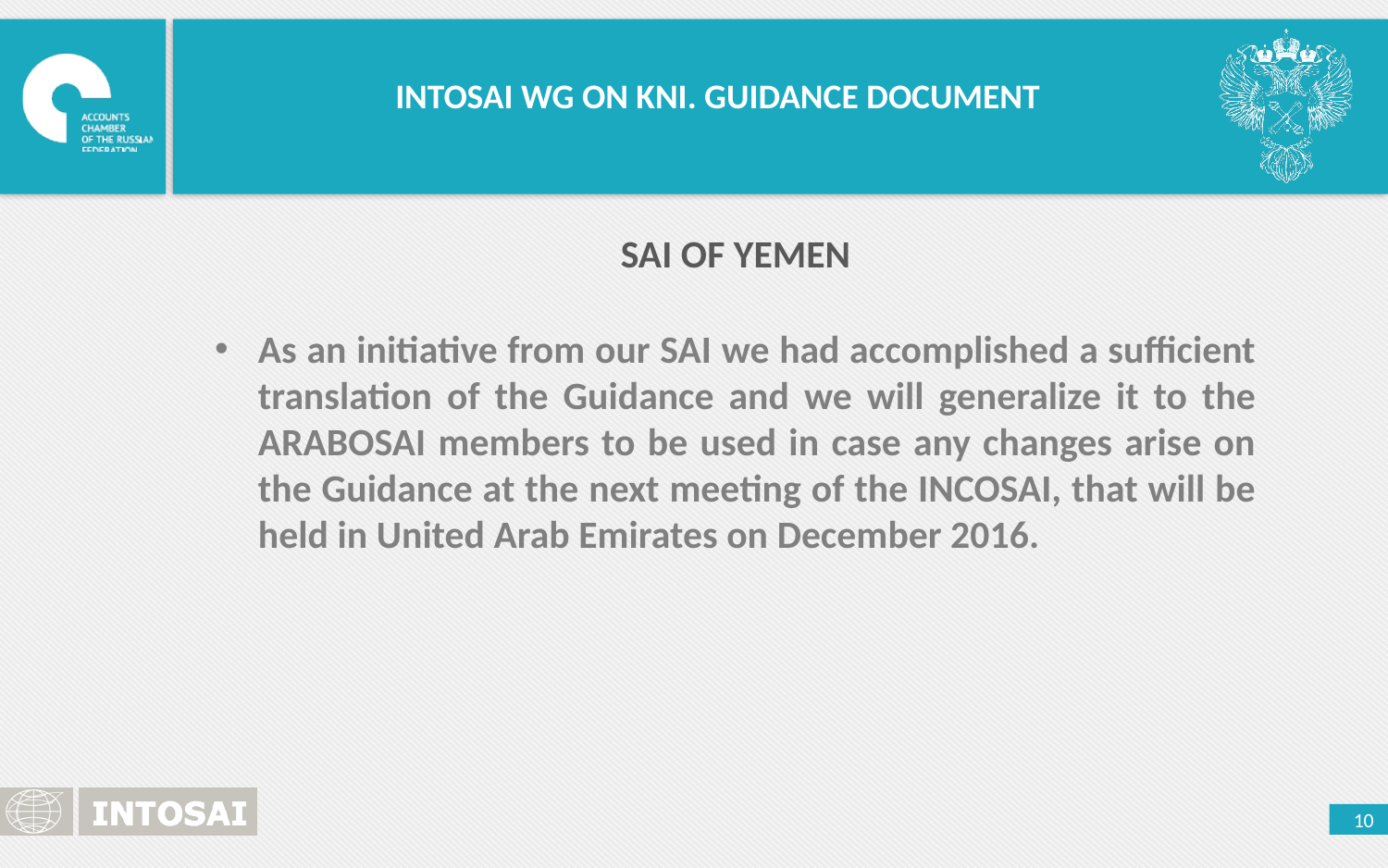

INTOSAI WG ON KNI. GUIDANCE DOCUMENT
SAI OF YEMEN
As an initiative from our SAI we had accomplished a sufficient translation of the Guidance and we will generalize it to the ARABOSAI members to be used in case any changes arise on the Guidance at the next meeting of the INCOSAI, that will be held in United Arab Emirates on December 2016.